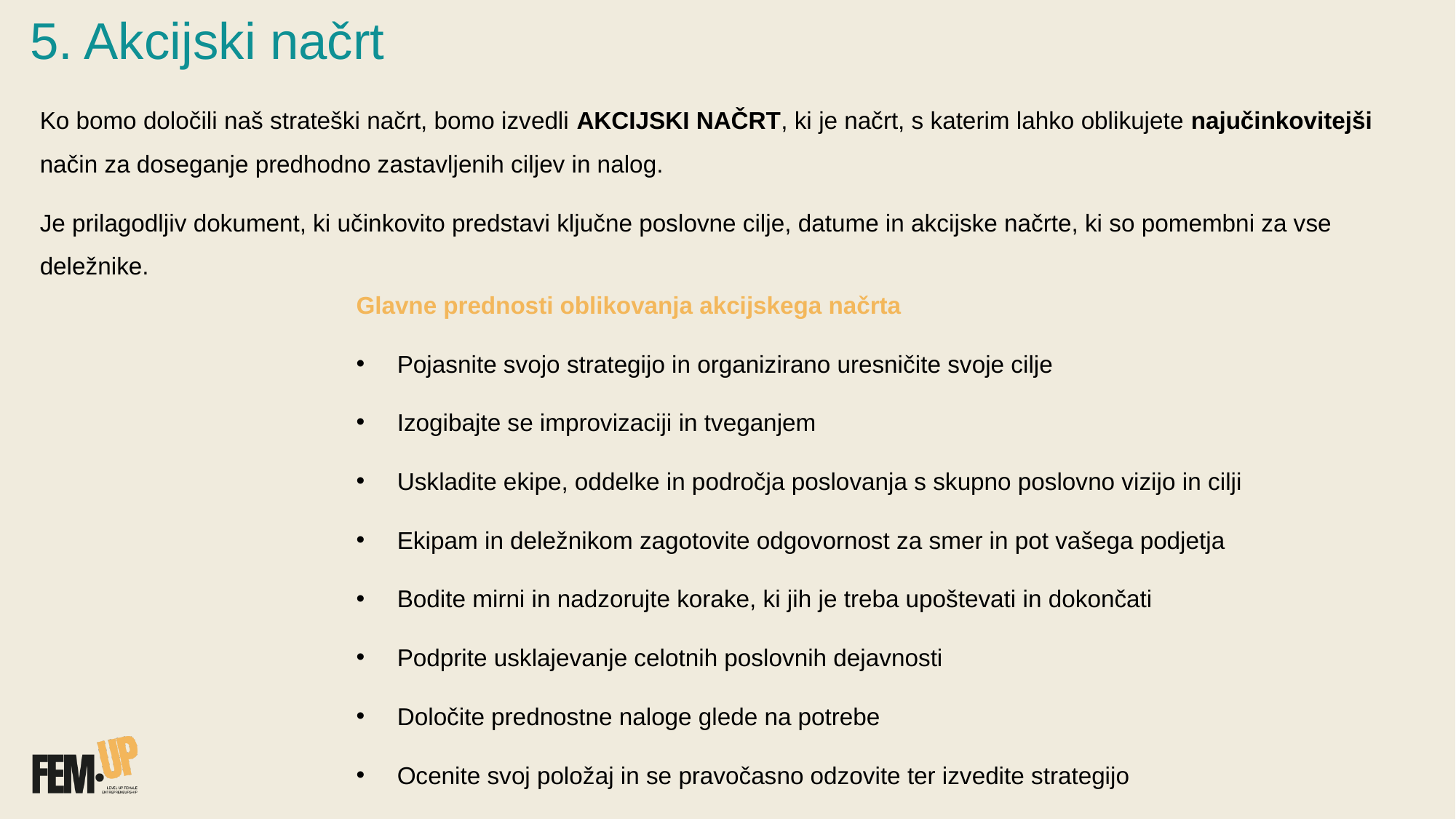

# 5. Akcijski načrt
Ko bomo določili naš strateški načrt, bomo izvedli AKCIJSKI NAČRT, ki je načrt, s katerim lahko oblikujete najučinkovitejši način za doseganje predhodno zastavljenih ciljev in nalog.
Je prilagodljiv dokument, ki učinkovito predstavi ključne poslovne cilje, datume in akcijske načrte, ki so pomembni za vse deležnike.

Glavne prednosti oblikovanja akcijskega načrta
Pojasnite svojo strategijo in organizirano uresničite svoje cilje
Izogibajte se improvizaciji in tveganjem
Uskladite ekipe, oddelke in področja poslovanja s skupno poslovno vizijo in cilji
Ekipam in deležnikom zagotovite odgovornost za smer in pot vašega podjetja
Bodite mirni in nadzorujte korake, ki jih je treba upoštevati in dokončati
Podprite usklajevanje celotnih poslovnih dejavnosti
Določite prednostne naloge glede na potrebe
Ocenite svoj položaj in se pravočasno odzovite ter izvedite strategijo